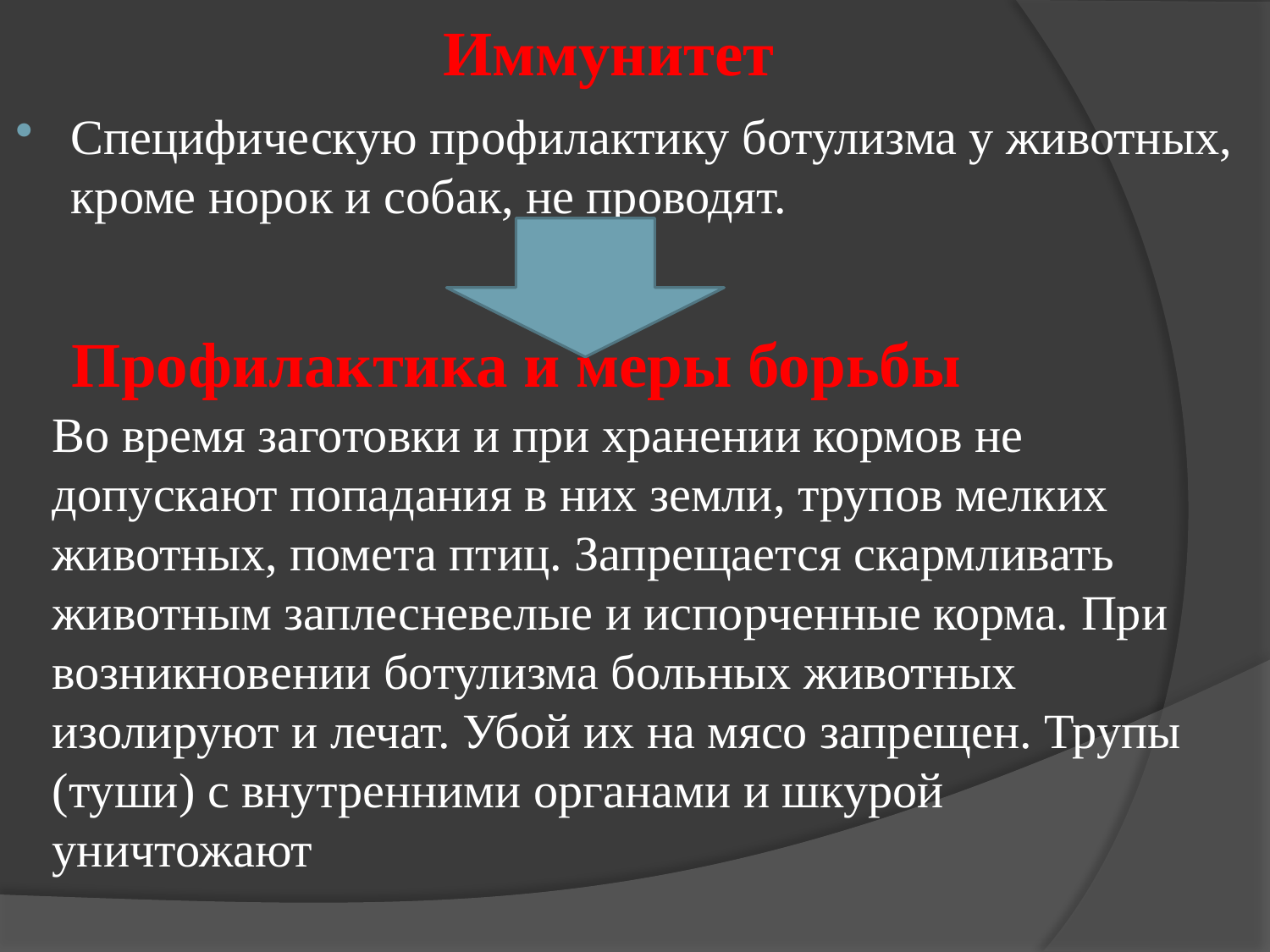

# Иммунитет
Специфическую профилактику ботулизма у животных, кроме норок и собак, не проводят.

Профилактика и меры борьбы
Во время заготовки и при хранении кормов не допускают попадания в них земли, трупов мелких животных, помета птиц. Запрещается скармливать животным заплесневелые и испорченные корма. При возникновении ботулизма больных животных изолируют и лечат. Убой их на мясо запрещен. Трупы (туши) с внутренними органами и шкурой уничтожают